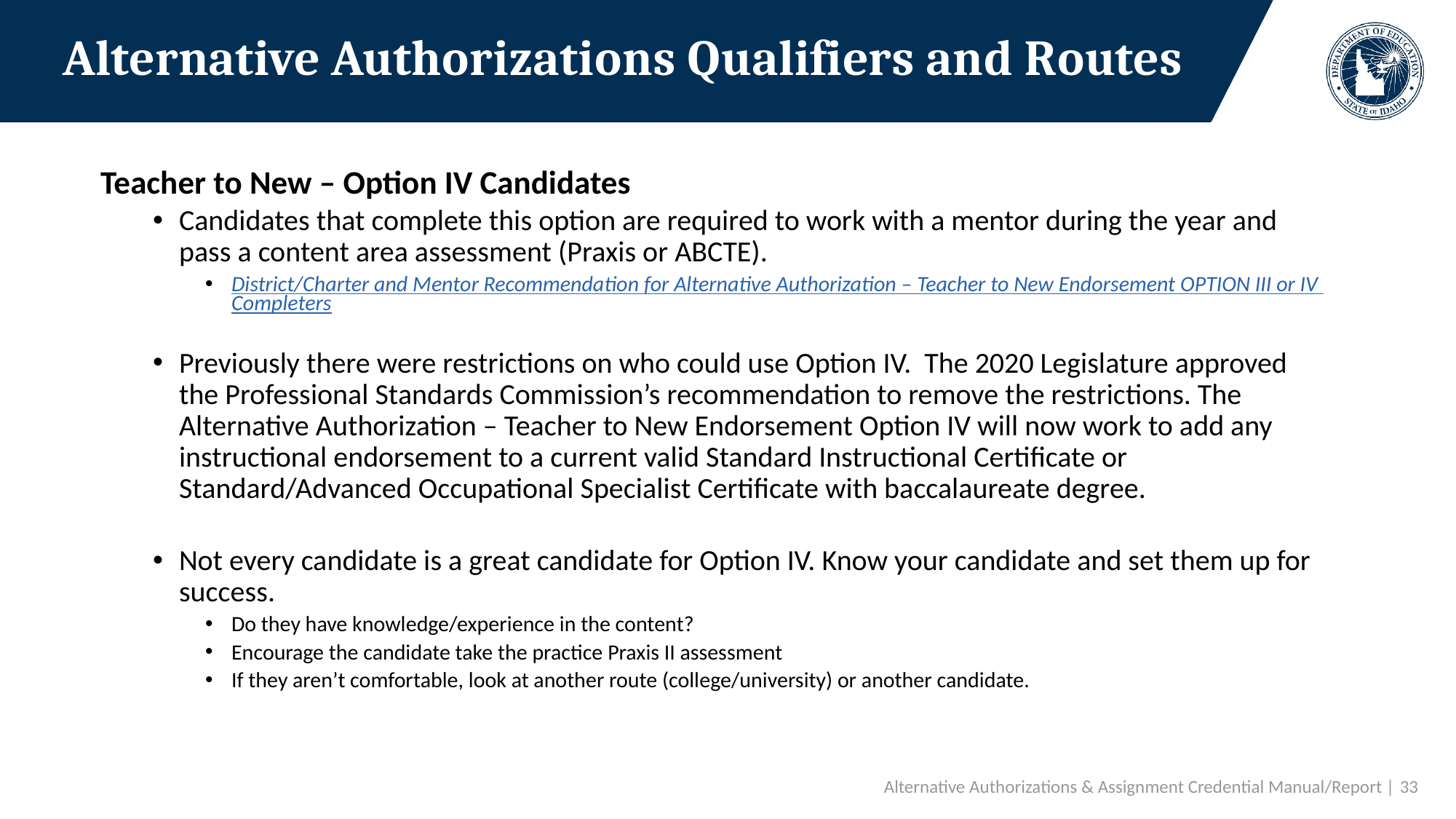

# Alternative Authorizations Qualifiers and Routes
Teacher to New – Option IV Candidates
Candidates that complete this option are required to work with a mentor during the year and pass a content area assessment (Praxis or ABCTE).
District/Charter and Mentor Recommendation for Alternative Authorization – Teacher to New Endorsement OPTION III or IV Completers

Previously there were restrictions on who could use Option IV.  The 2020 Legislature approved the Professional Standards Commission’s recommendation to remove the restrictions. The Alternative Authorization – Teacher to New Endorsement Option IV will now work to add any instructional endorsement to a current valid Standard Instructional Certificate or Standard/Advanced Occupational Specialist Certificate with baccalaureate degree.

Not every candidate is a great candidate for Option IV. Know your candidate and set them up for success.
Do they have knowledge/experience in the content?
Encourage the candidate take the practice Praxis II assessment
If they aren’t comfortable, look at another route (college/university) or another candidate.
Alternative Authorizations & Assignment Credential Manual/Report | 33